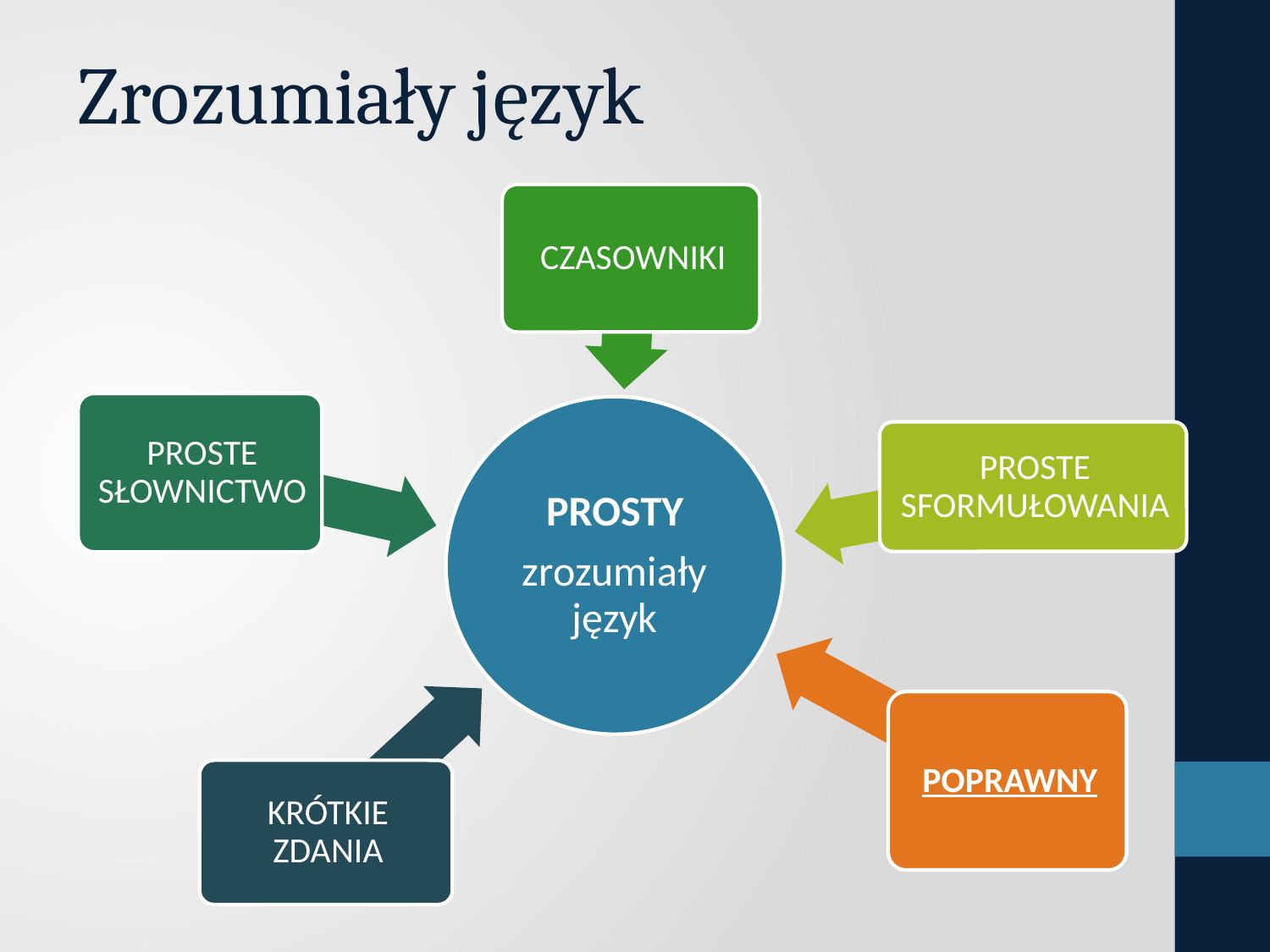

# Zrozumiały język
PROSTY
zrozumiały język
KRÓTKIE ZDANIA
PROSTE SŁOWNICTWO
CZASOWNIKI
PROSTE SFORMUŁOWANIA
POPRAWNY